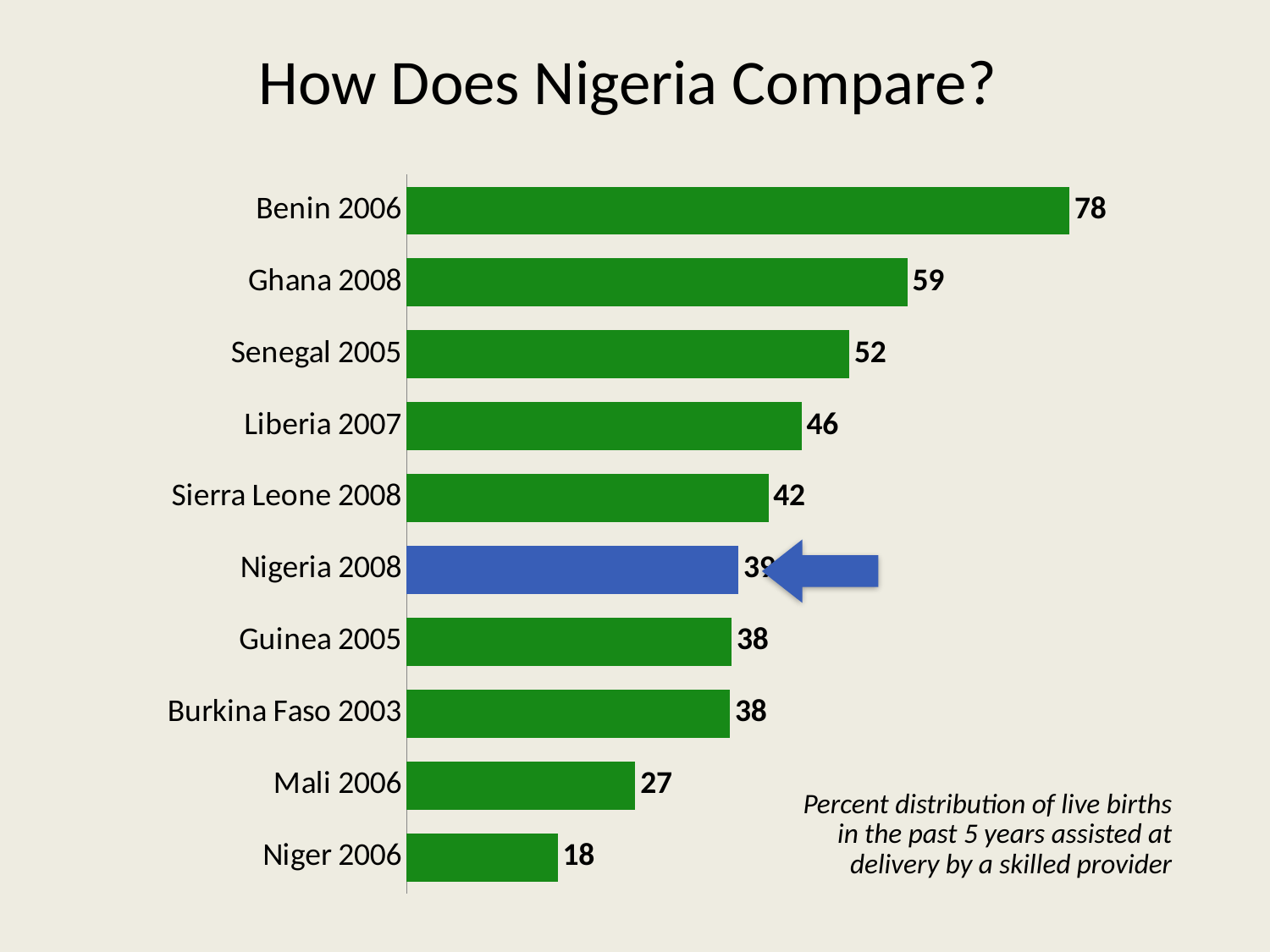

# How Does Nigeria Compare?

### Chart

| Category |  |
|---|---|
| Niger 2006 | 17.7 |
| Mali 2006 | 26.799999999999986 |
| Burkina Faso 2003 | 37.9 |
| Guinea 2005 | 38.1 |
| Nigeria 2008 | 38.9 |
| Sierra Leone 2008 | 42.4 |
| Liberia 2007 | 46.3 |
| Senegal 2005 | 51.900000000000006 |
| Ghana 2008 | 58.7 |
| Benin 2006 | 77.7 |
Percent distribution of live births in the past 5 years assisted at delivery by a skilled provider